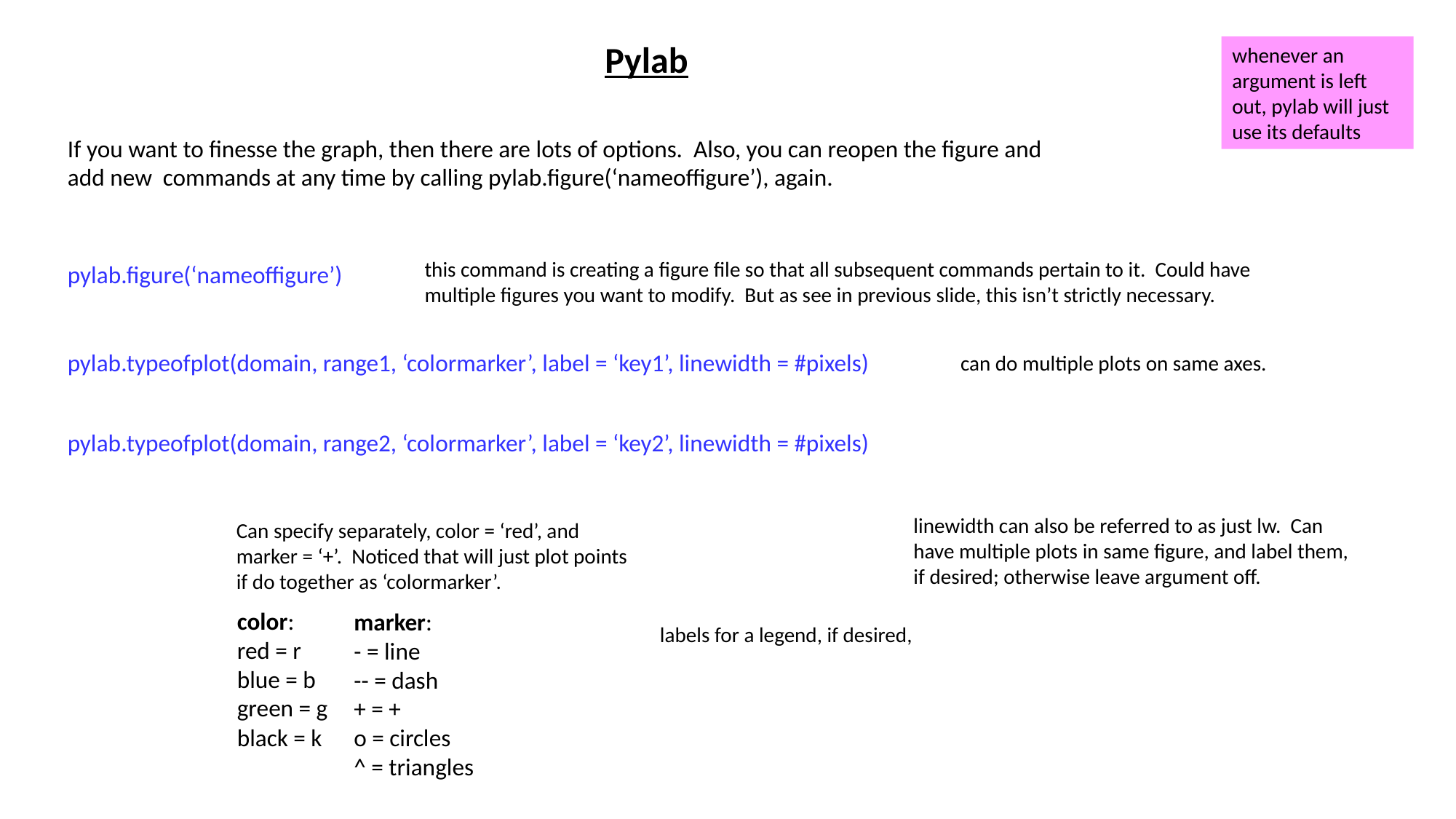

Pylab
whenever an argument is left out, pylab will just use its defaults
If you want to finesse the graph, then there are lots of options.  Also, you can reopen the figure and add new  commands at any time by calling pylab.figure(‘nameoffigure’), again.
this command is creating a figure file so that all subsequent commands pertain to it.  Could have multiple figures you want to modify.  But as see in previous slide, this isn’t strictly necessary.
pylab.figure(‘nameoffigure’)
pylab.typeofplot(domain, range1, ‘colormarker’, label = ‘key1’, linewidth = #pixels)
can do multiple plots on same axes.
pylab.typeofplot(domain, range2, ‘colormarker’, label = ‘key2’, linewidth = #pixels)
linewidth can also be referred to as just lw.  Can have multiple plots in same figure, and label them, if desired; otherwise leave argument off.
Can specify separately, color = ‘red’, and marker = ‘+’.  Noticed that will just plot points if do together as ‘colormarker’.
color:
red = r
blue = b
green = g
black = k
marker:
- = line
-- = dash
+ = +
o = circles
^ = triangles
labels for a legend, if desired,